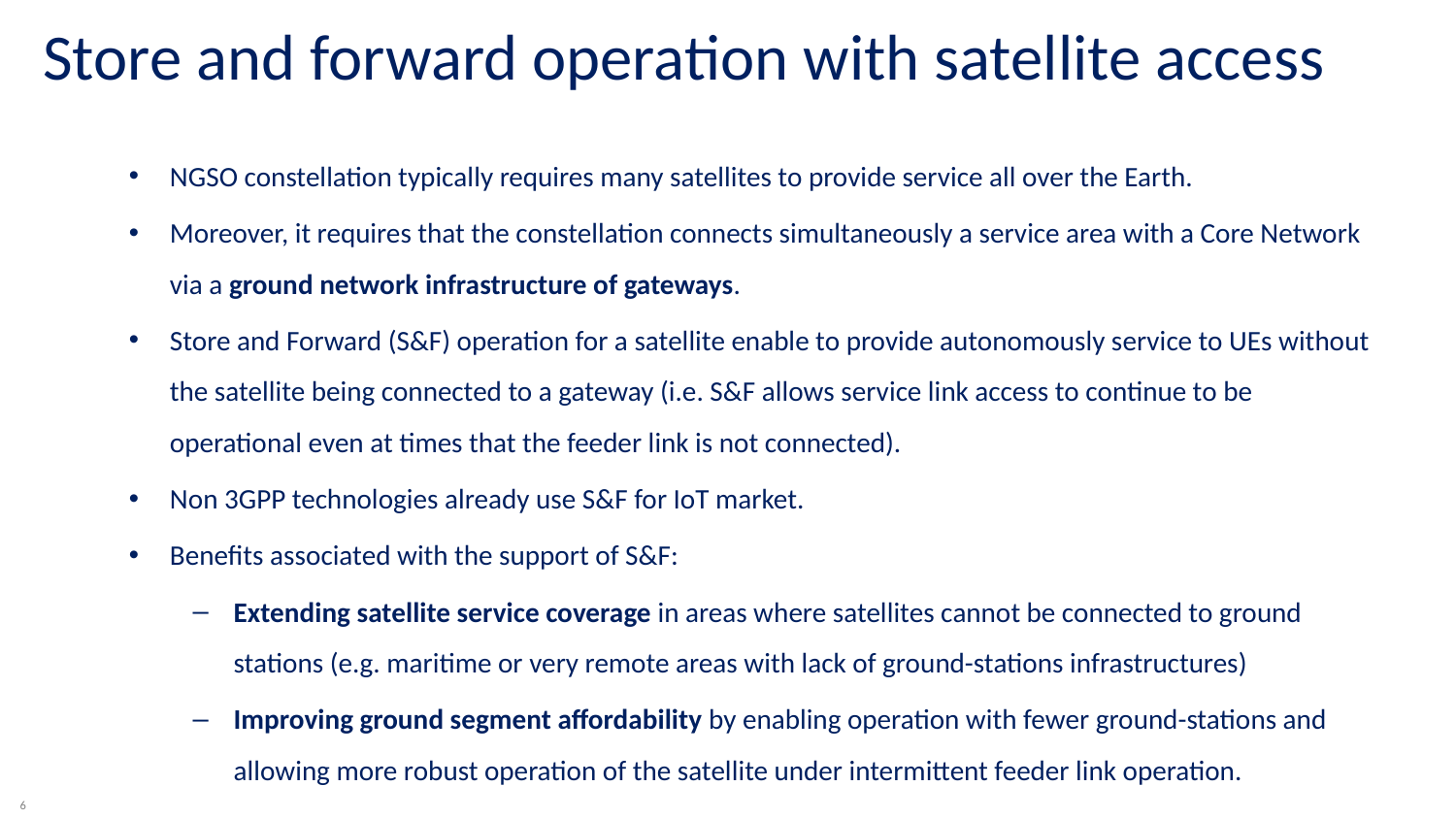

Store and forward operation with satellite access

NGSO constellation typically requires many satellites to provide service all over the Earth.
Moreover, it requires that the constellation connects simultaneously a service area with a Core Network via a ground network infrastructure of gateways.
Store and Forward (S&F) operation for a satellite enable to provide autonomously service to UEs without the satellite being connected to a gateway (i.e. S&F allows service link access to continue to be operational even at times that the feeder link is not connected).
Non 3GPP technologies already use S&F for IoT market.
Benefits associated with the support of S&F:
Extending satellite service coverage in areas where satellites cannot be connected to ground stations (e.g. maritime or very remote areas with lack of ground-stations infrastructures)
Improving ground segment affordability by enabling operation with fewer ground-stations and allowing more robust operation of the satellite under intermittent feeder link operation.